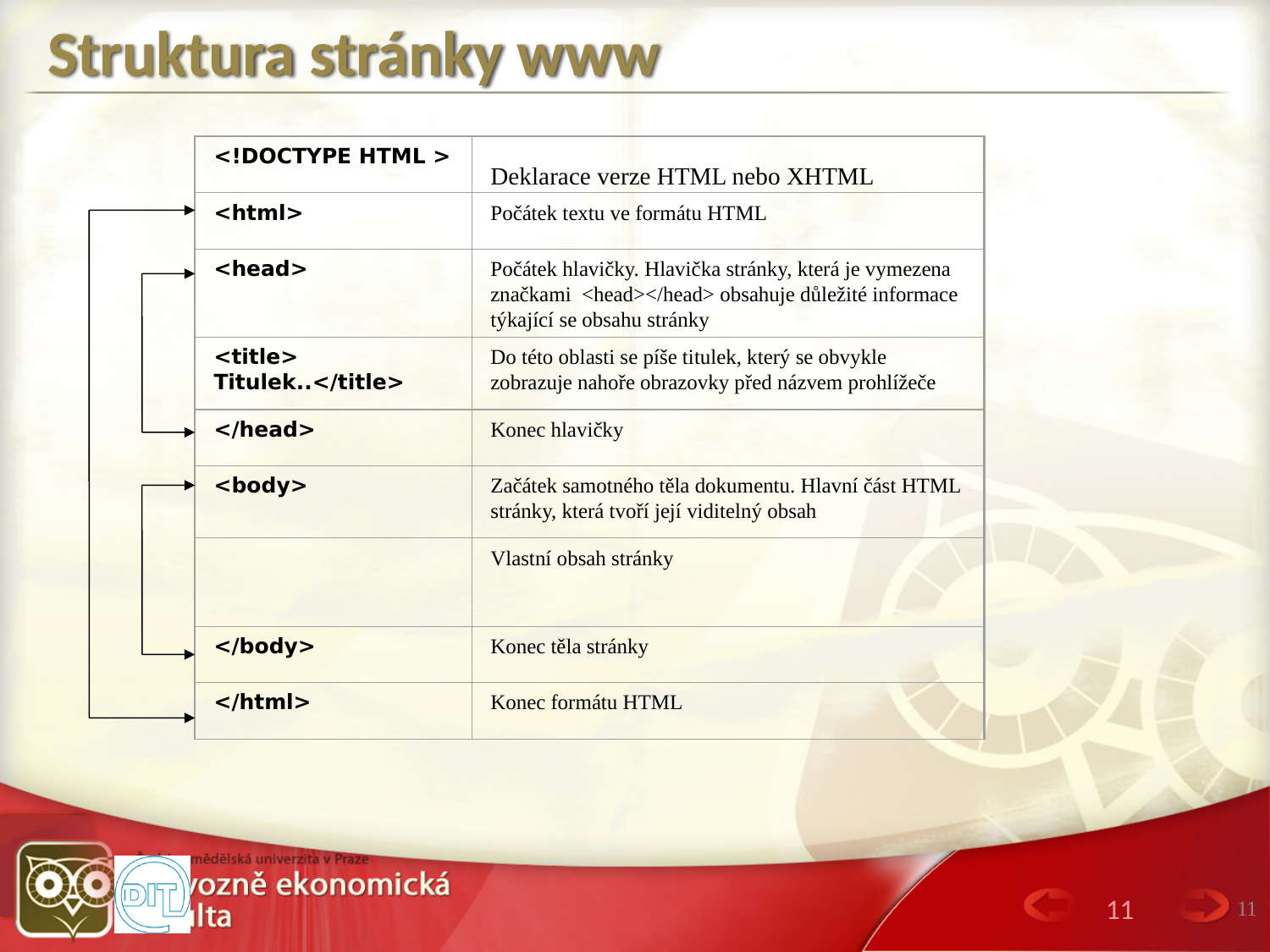

# Struktura stránky www

<!DOCTYPE HTML >

Deklarace verze HTML nebo XHTML

<html>

Počátek textu ve formátu HTML

<head>

Počátek hlavičky. Hlavička stránky, která je vymezena značkami  <head></head> obsahuje důležité informace týkající se obsahu stránky

<title> Titulek..</title>

Do této oblasti se píše titulek, který se obvykle zobrazuje nahoře obrazovky před názvem prohlížeče

</head>

Konec hlavičky

<body>

Začátek samotného těla dokumentu. Hlavní část HTML stránky, která tvoří její viditelný obsah

Vlastní obsah stránky

</body>

Konec těla stránky

</html>

Konec formátu HTML

11